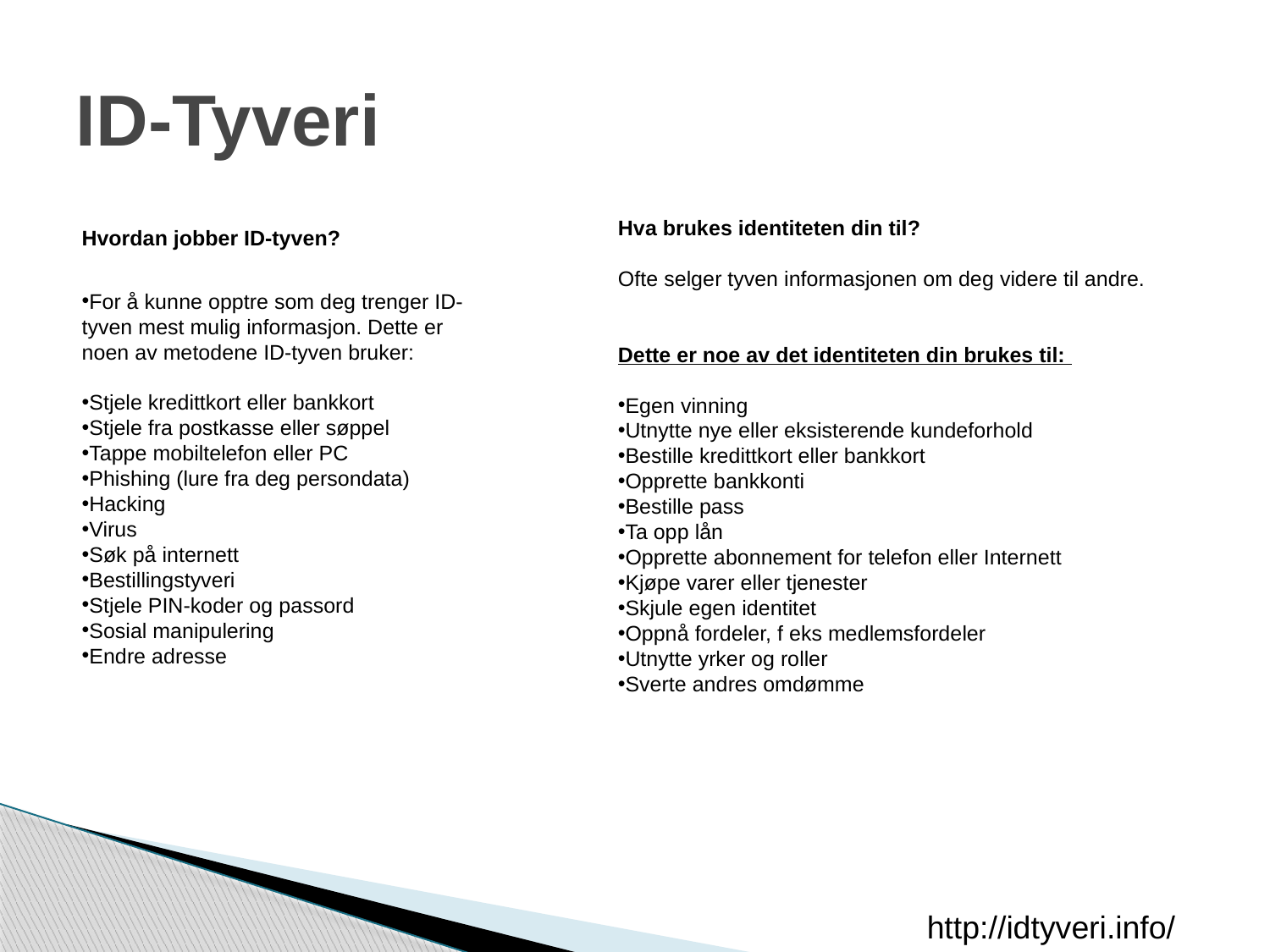

# ID-Tyveri
Hva brukes identiteten din til?

Ofte selger tyven informasjonen om deg videre til andre.

Dette er noe av det identiteten din brukes til:

Egen vinning
Utnytte nye eller eksisterende kundeforhold
Bestille kredittkort eller bankkort
Opprette bankkonti
Bestille pass
Ta opp lån
Opprette abonnement for telefon eller Internett
Kjøpe varer eller tjenester
Skjule egen identitet
Oppnå fordeler, f eks medlemsfordeler
Utnytte yrker og roller
Sverte andres omdømme
Hvordan jobber ID-tyven?

For å kunne opptre som deg trenger ID-tyven mest mulig informasjon. Dette er noen av metodene ID-tyven bruker:

Stjele kredittkort eller bankkort
Stjele fra postkasse eller søppel
Tappe mobiltelefon eller PC
Phishing (lure fra deg persondata)
Hacking
Virus
Søk på internett
Bestillingstyveri
Stjele PIN-koder og passord
Sosial manipulering
Endre adresse

http://idtyveri.info/